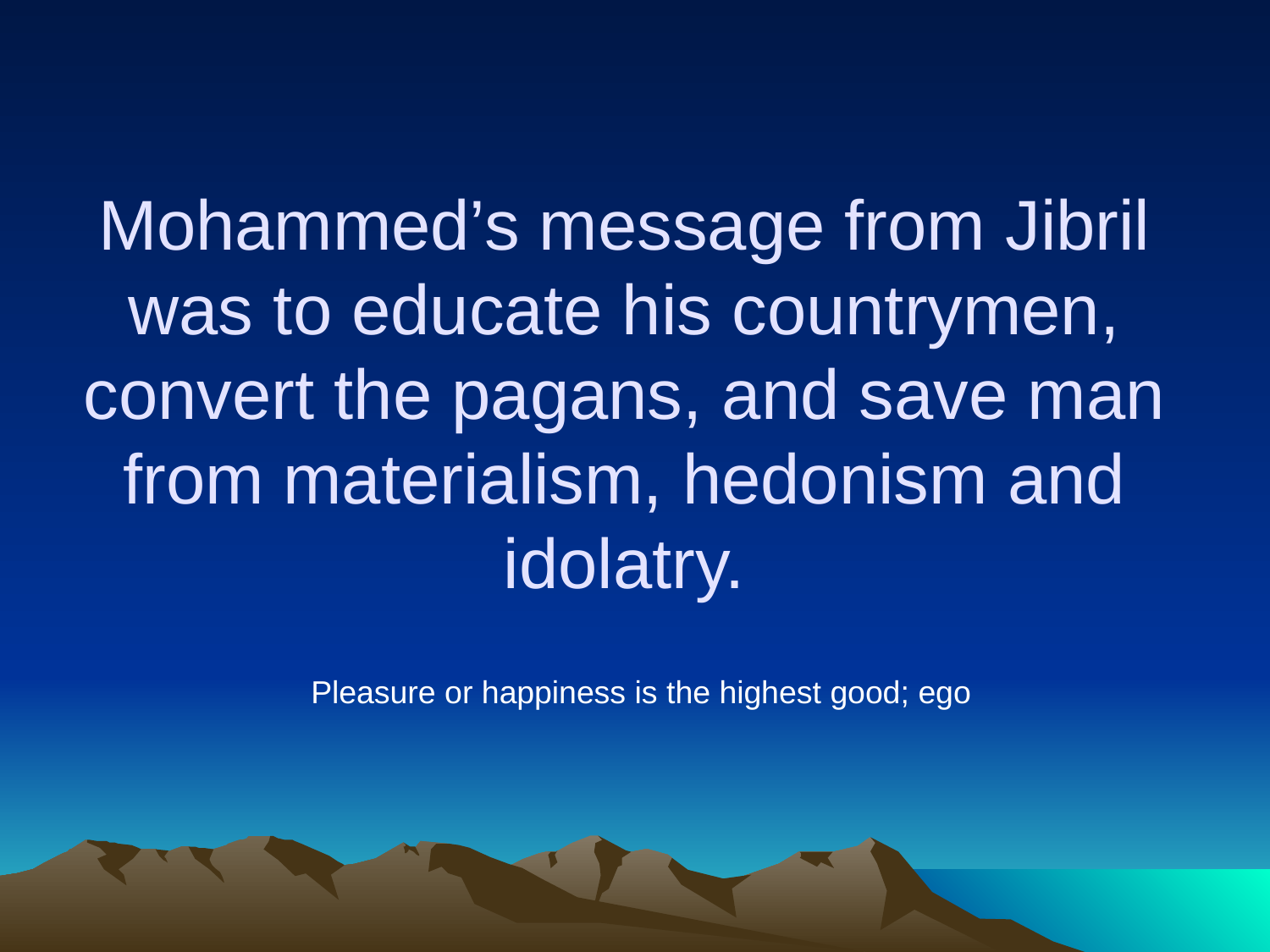

# Mohammed’s message from Jibril was to educate his countrymen, convert the pagans, and save man from materialism, hedonism and idolatry.
Pleasure or happiness is the highest good; ego